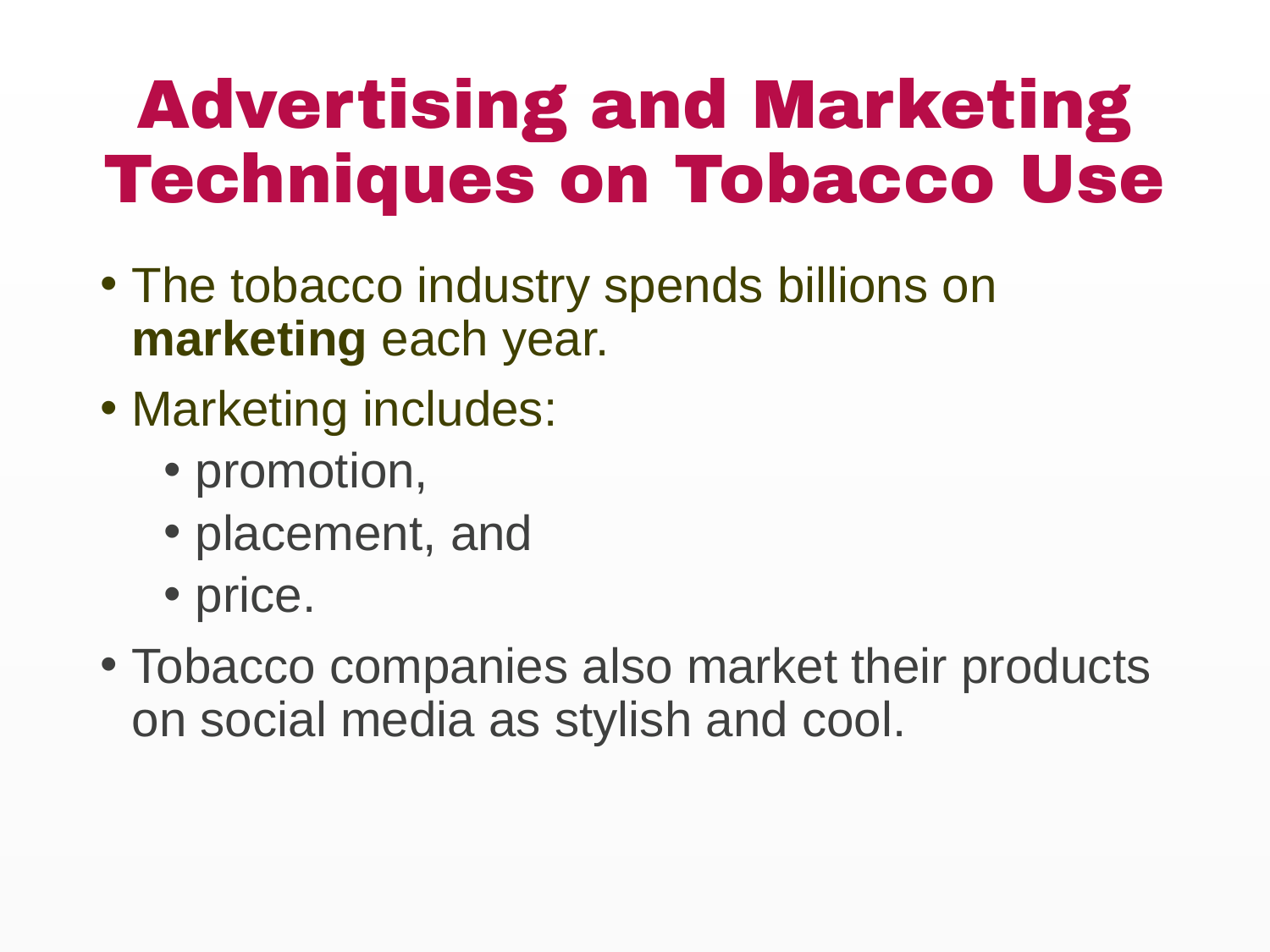

# Advertising and Marketing Techniques on Tobacco Use
The tobacco industry spends billions on marketing each year.
Marketing includes:
promotion,
placement, and
price.
Tobacco companies also market their products on social media as stylish and cool.